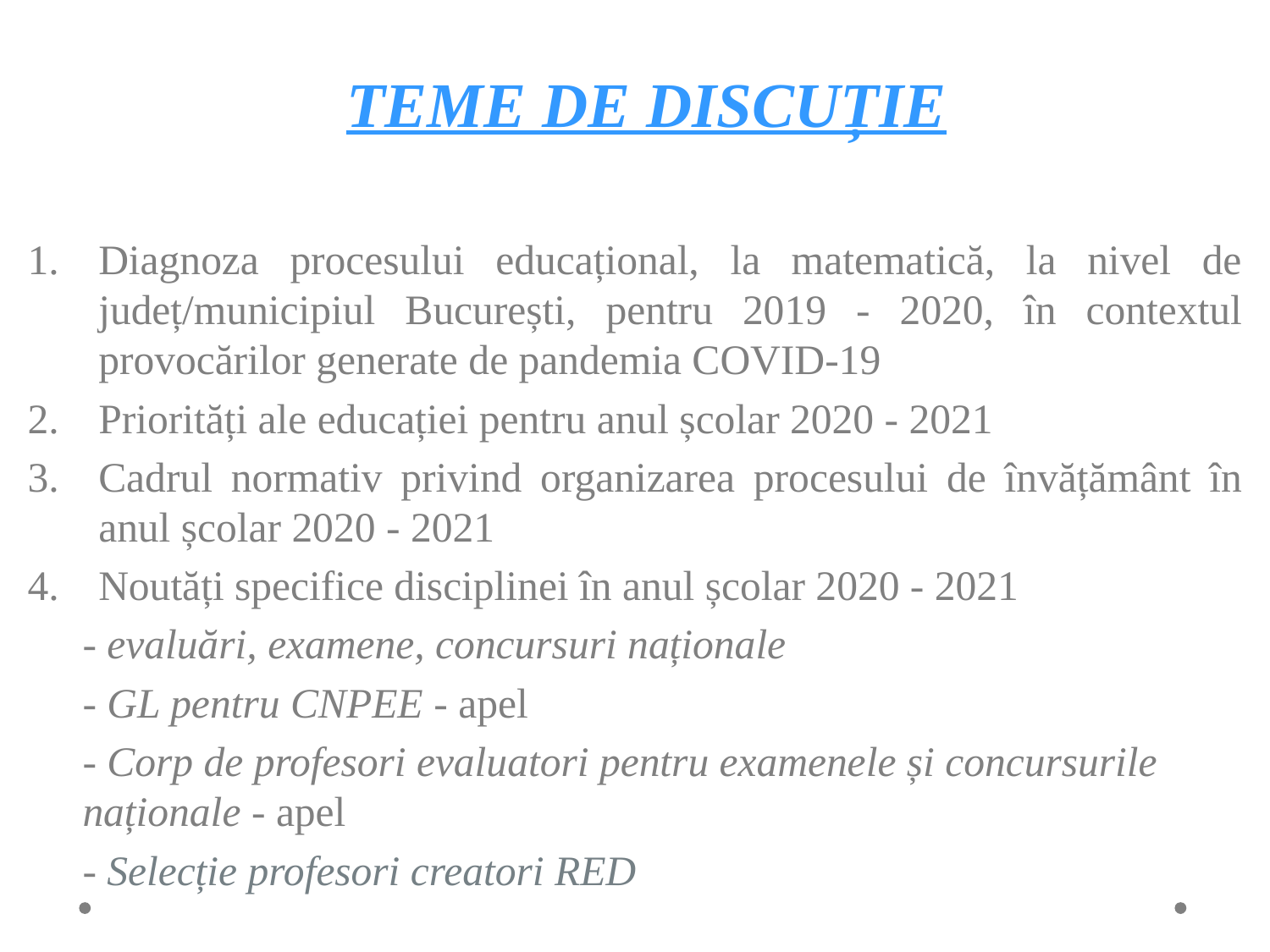

# TEME DE DISCUȚIE
Diagnoza procesului educațional, la matematică, la nivel de județ/municipiul București, pentru 2019 - 2020, în contextul provocărilor generate de pandemia COVID-19
Priorități ale educației pentru anul școlar 2020 - 2021
Cadrul normativ privind organizarea procesului de învățământ în anul școlar 2020 - 2021
Noutăți specifice disciplinei în anul școlar 2020 - 2021
	- evaluări, examene, concursuri naționale
	- GL pentru CNPEE - apel
	- Corp de profesori evaluatori pentru examenele și concursurile 	naționale - apel
	- Selecție profesori creatori RED